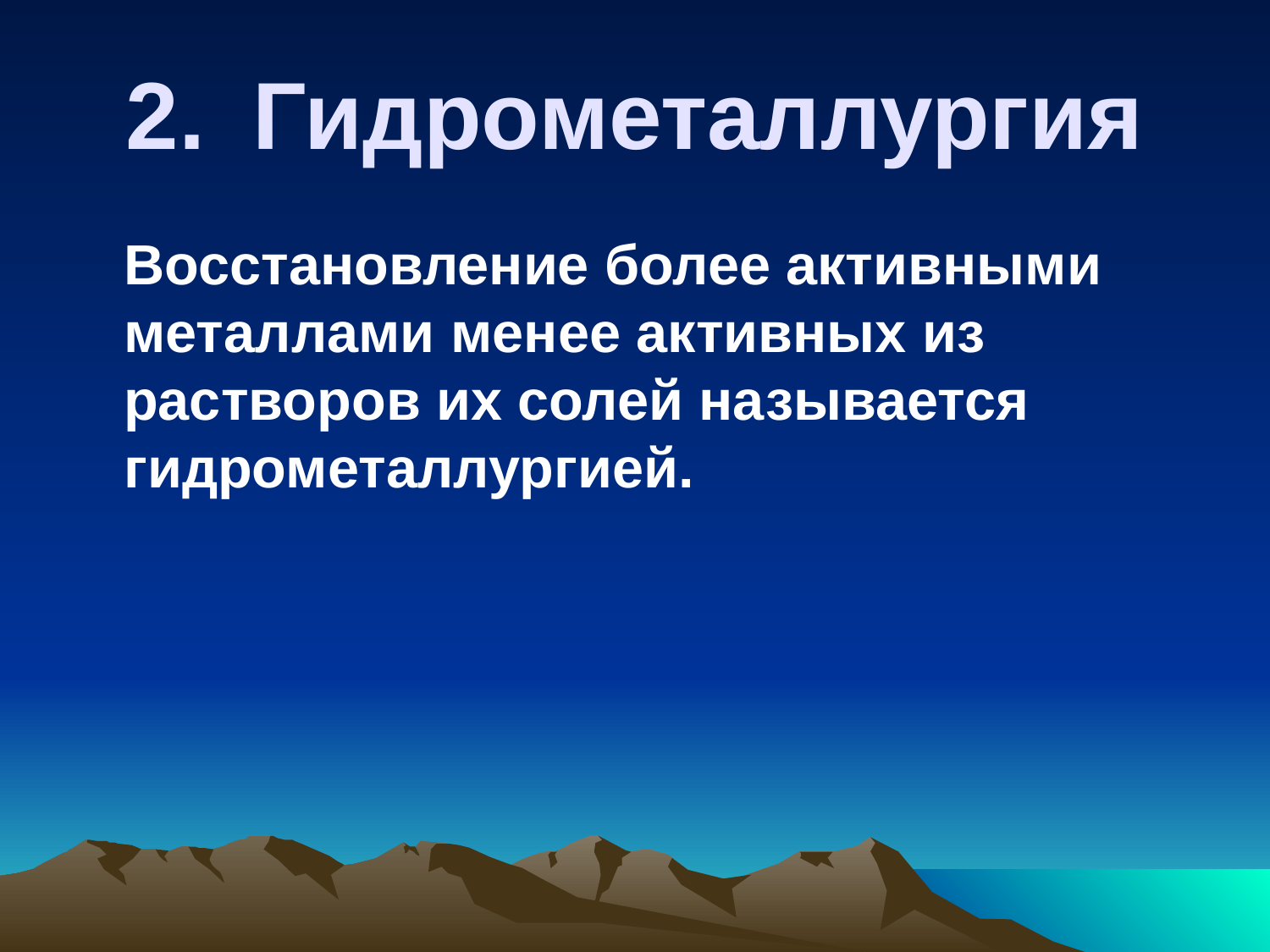

# 2.	Гидрометаллургия
 	Восстановление более активными металлами менее активных из растворов их солей называется
гидрометаллургией.